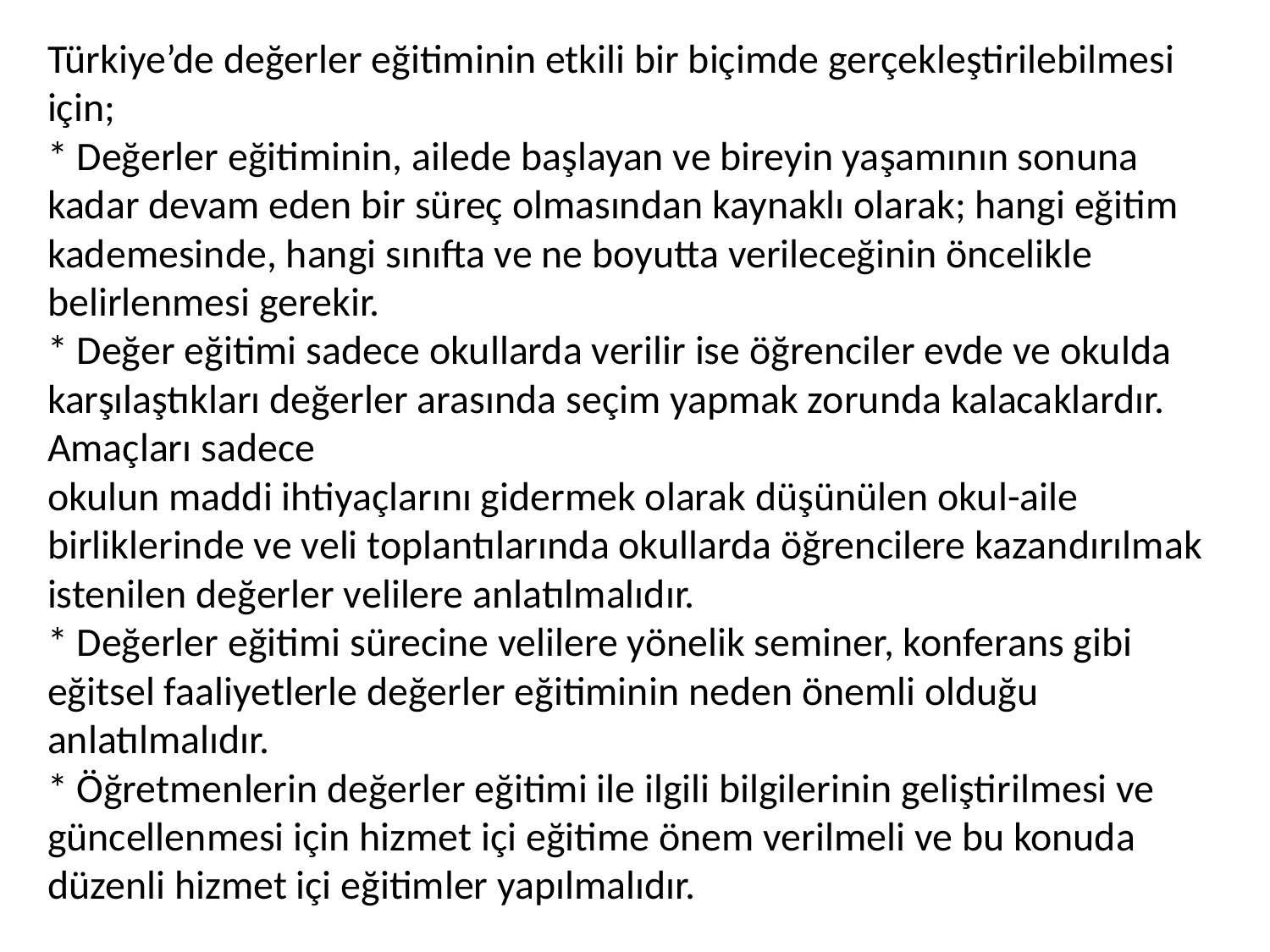

Türkiye’de değerler eğitiminin etkili bir biçimde gerçekleştirilebilmesi için;
* Değerler eğitiminin, ailede başlayan ve bireyin yaşamının sonuna kadar devam eden bir süreç olmasından kaynaklı olarak; hangi eğitim kademesinde, hangi sınıfta ve ne boyutta verileceğinin öncelikle belirlenmesi gerekir.
* Değer eğitimi sadece okullarda verilir ise öğrenciler evde ve okulda karşılaştıkları değerler arasında seçim yapmak zorunda kalacaklardır. Amaçları sadece
okulun maddi ihtiyaçlarını gidermek olarak düşünülen okul-aile birliklerinde ve veli toplantılarında okullarda öğrencilere kazandırılmak istenilen değerler velilere anlatılmalıdır.
* Değerler eğitimi sürecine velilere yönelik seminer, konferans gibi eğitsel faaliyetlerle değerler eğitiminin neden önemli olduğu anlatılmalıdır.
* Öğretmenlerin değerler eğitimi ile ilgili bilgilerinin geliştirilmesi ve güncellenmesi için hizmet içi eğitime önem verilmeli ve bu konuda düzenli hizmet içi eğitimler yapılmalıdır.